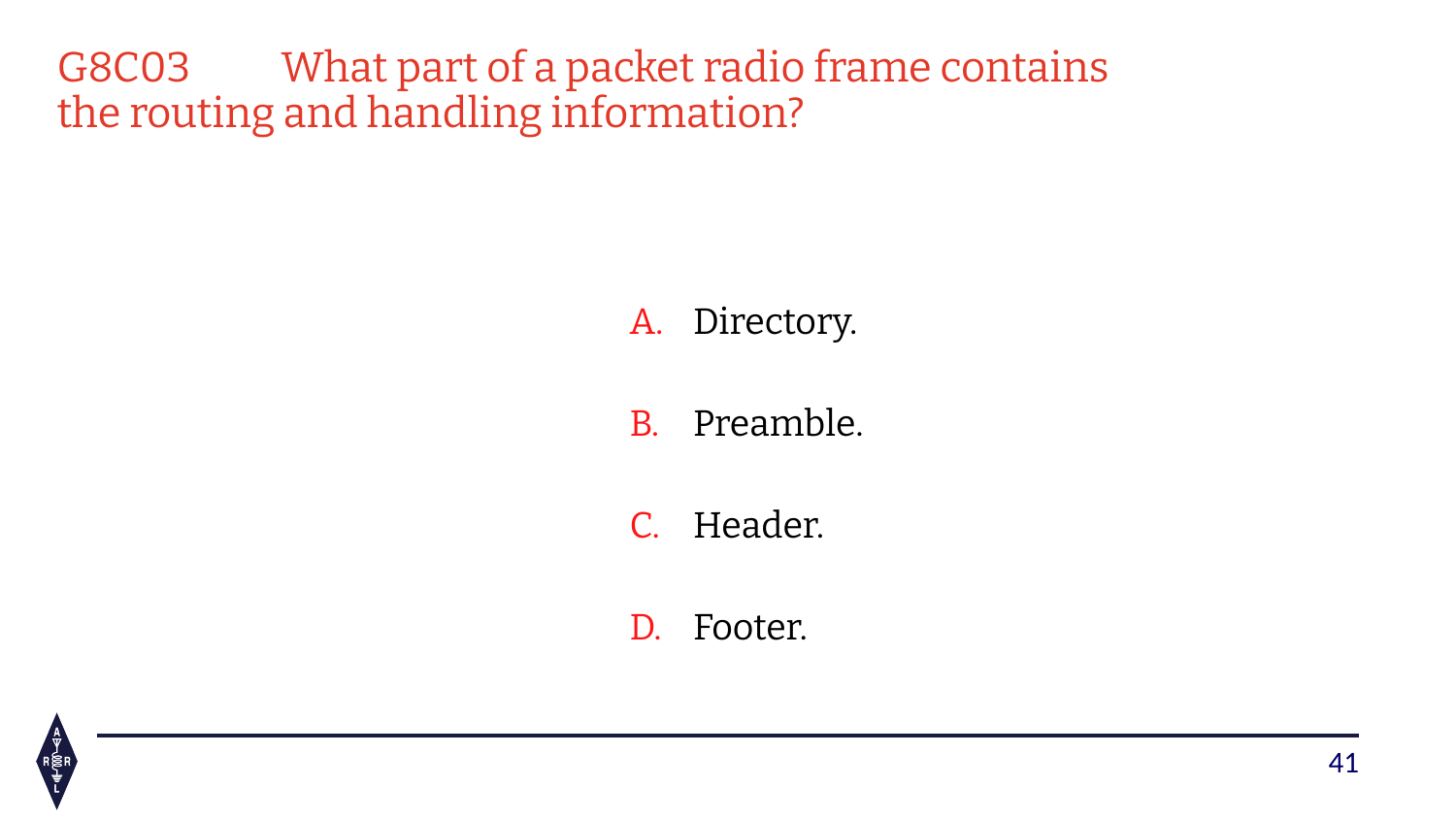

# G8C03	What part of a packet radio frame contains 			the routing and handling information?
Directory.

Preamble.

Header.

Footer.
41